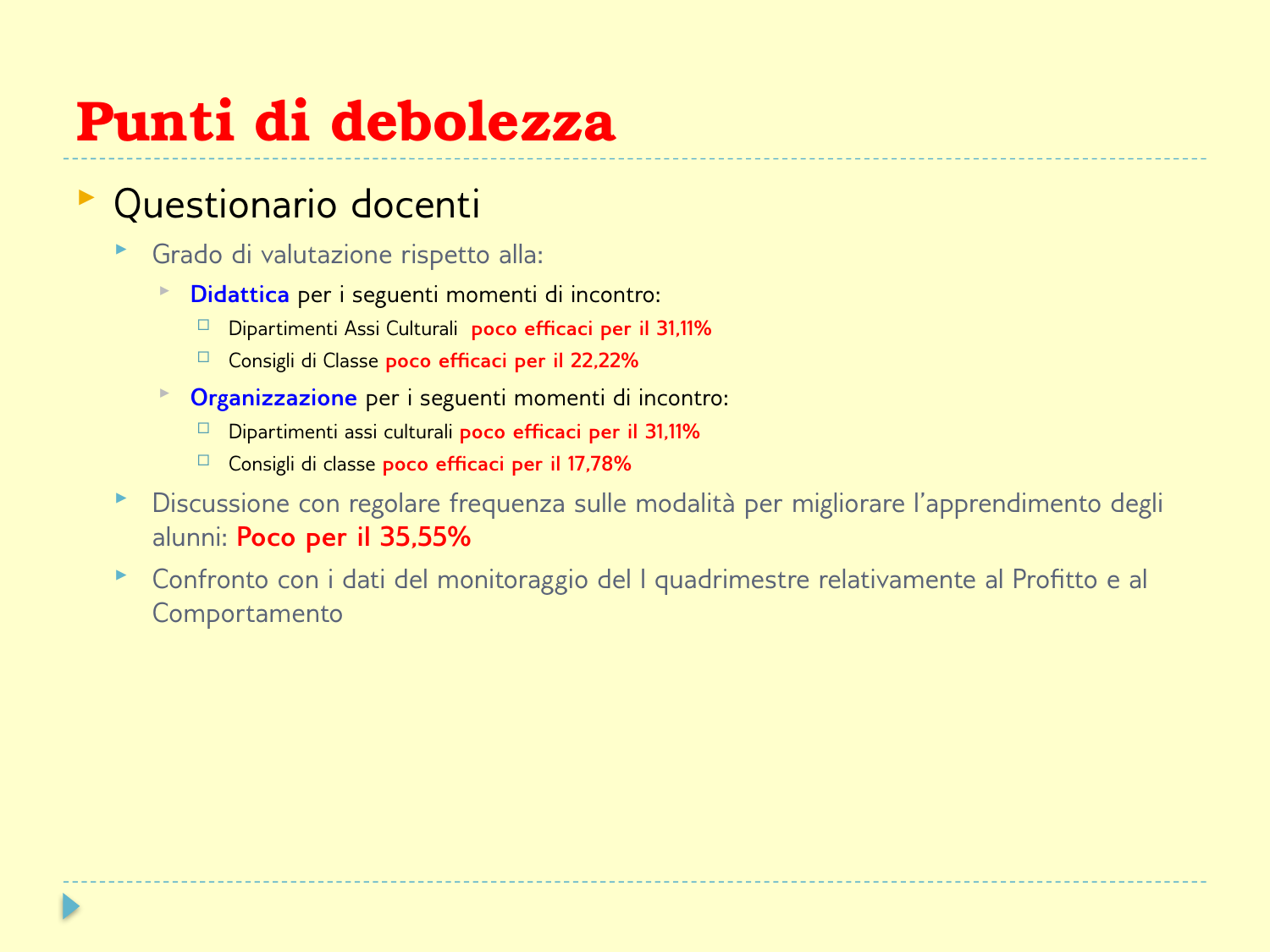

# Punti di debolezza
Questionario docenti
Grado di valutazione rispetto alla:
Didattica per i seguenti momenti di incontro:
Dipartimenti Assi Culturali  poco efficaci per il 31,11%
Consigli di Classe poco efficaci per il 22,22%
Organizzazione per i seguenti momenti di incontro:
Dipartimenti assi culturali poco efficaci per il 31,11%
Consigli di classe poco efficaci per il 17,78%
Discussione con regolare frequenza sulle modalità per migliorare l’apprendimento degli alunni: Poco per il 35,55%
Confronto con i dati del monitoraggio del I quadrimestre relativamente al Profitto e al Comportamento